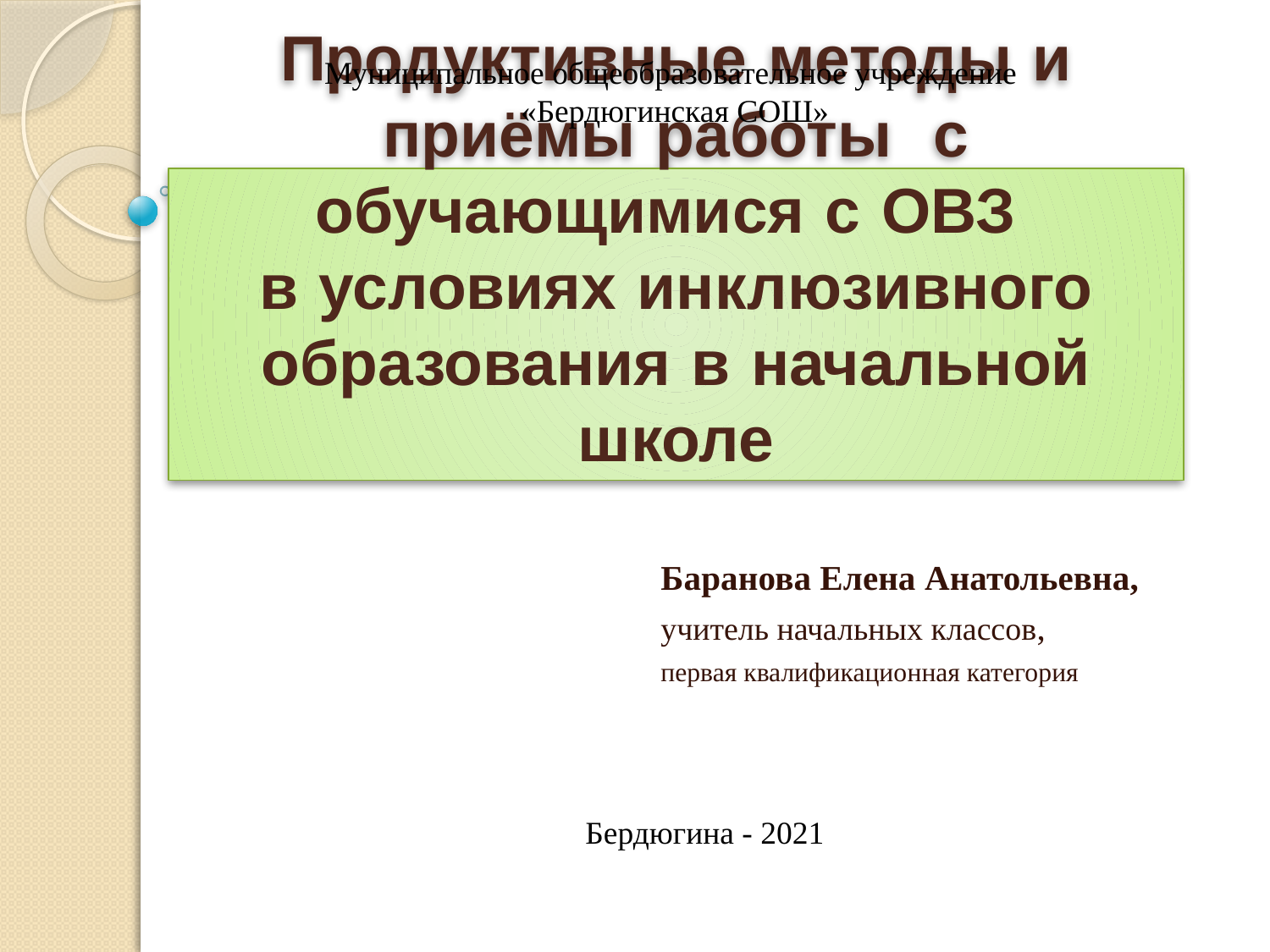

Муниципальное общеобразовательное учреждение
«Бердюгинская СОШ»
# Продуктивные методы и приёмы работы  с обучающимися с ОВЗ в условиях инклюзивного образования в начальной школе
Баранова Елена Анатольевна,
учитель начальных классов,
первая квалификационная категория
Бердюгина - 2021